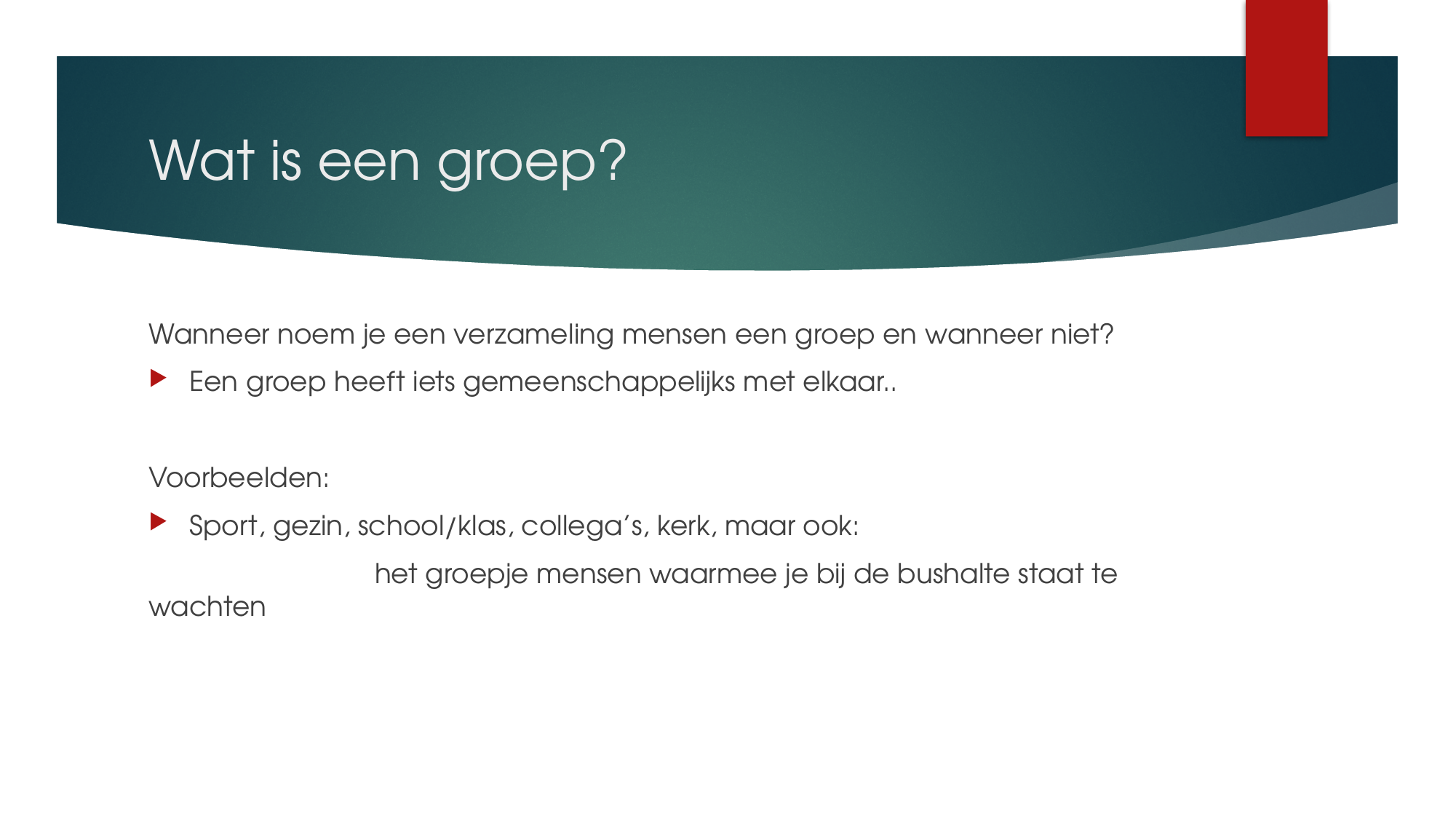

# Wat is een groep?
Wanneer noem je een verzameling mensen een groep en wanneer niet?
Een groep heeft iets gemeenschappelijks met elkaar..

Voorbeelden:
Sport, gezin, school/klas, collega’s, kerk, maar ook:
		 het groepje mensen waarmee je bij de bushalte staat te wachten